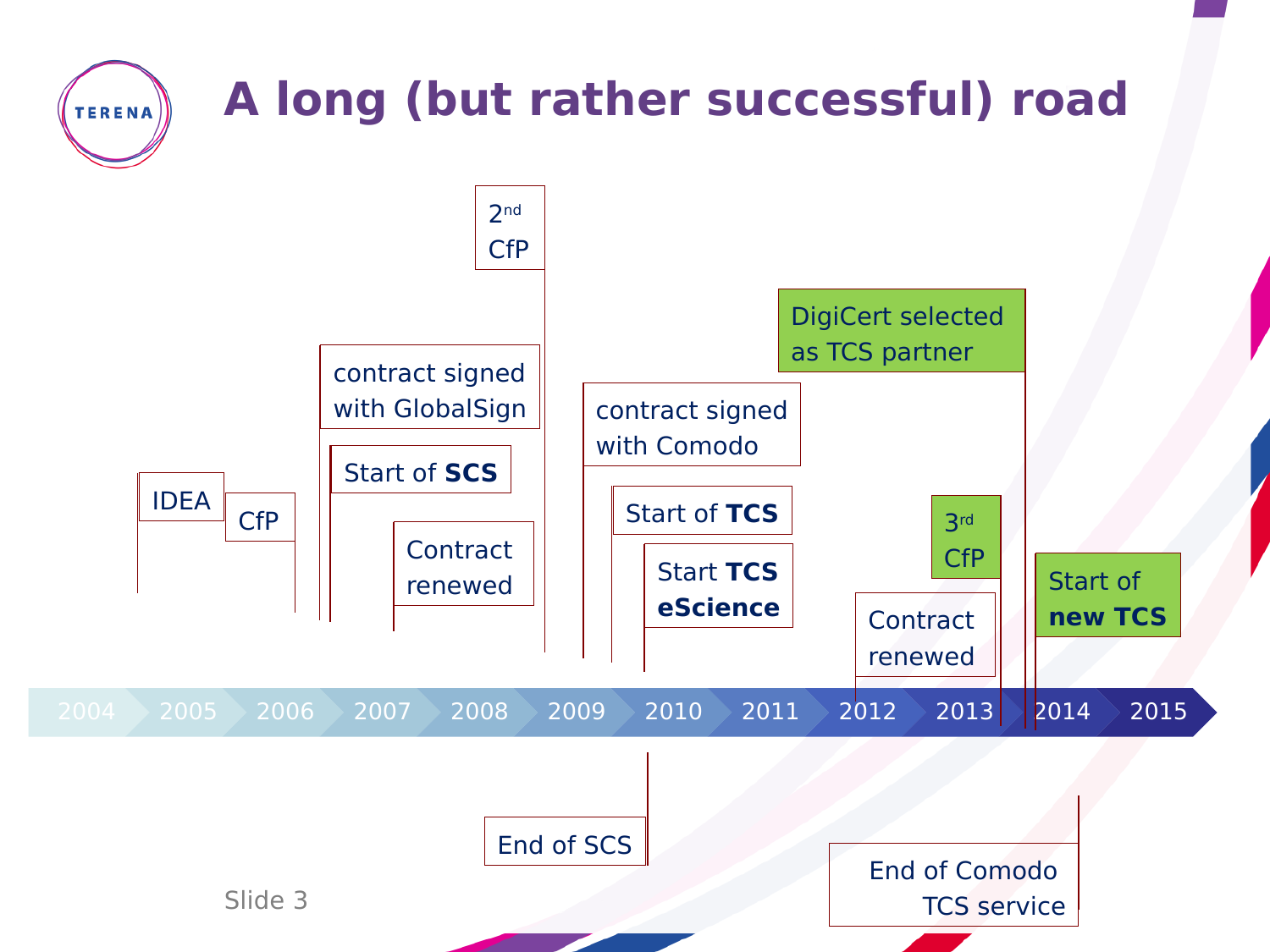

# A long (but rather successful) road
2nd CfP
DigiCert selected
as TCS partner
contract signed
with GlobalSign
contract signed
with Comodo
Start of SCS
IDEA
Start of TCS
CfP
3rd CfP
Contract
renewed
Start TCS
eScience
Start of
new TCS
Contract
renewed

2004

2005

2006

2007

2008

2009

2010

2011

2012

2013

2014

2015
End of SCS
End of Comodo
TCS service
Slide 3